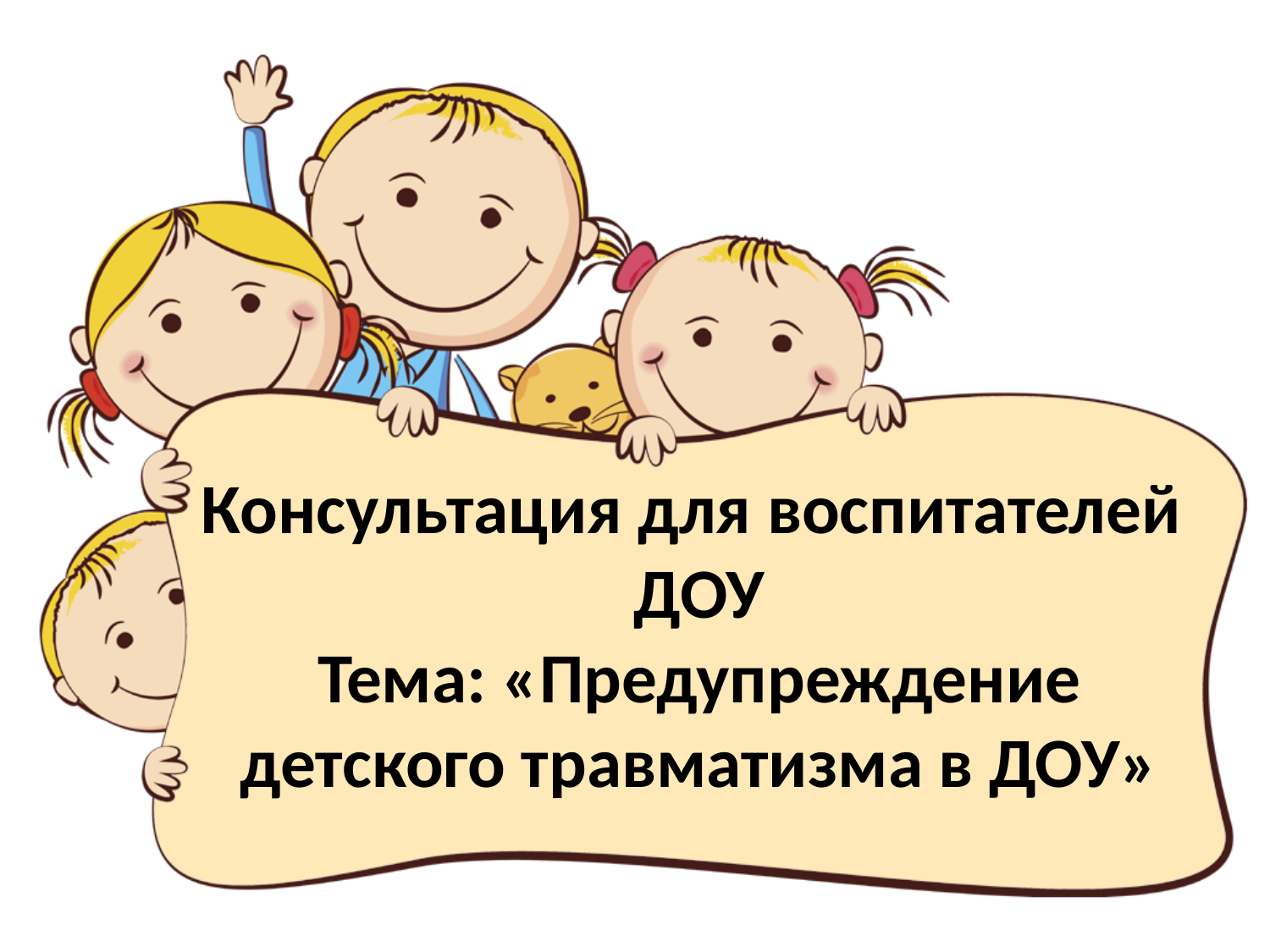

# Консультация для воспитателей  ДОУ Тема: «Предупреждение детского травматизма в ДОУ»